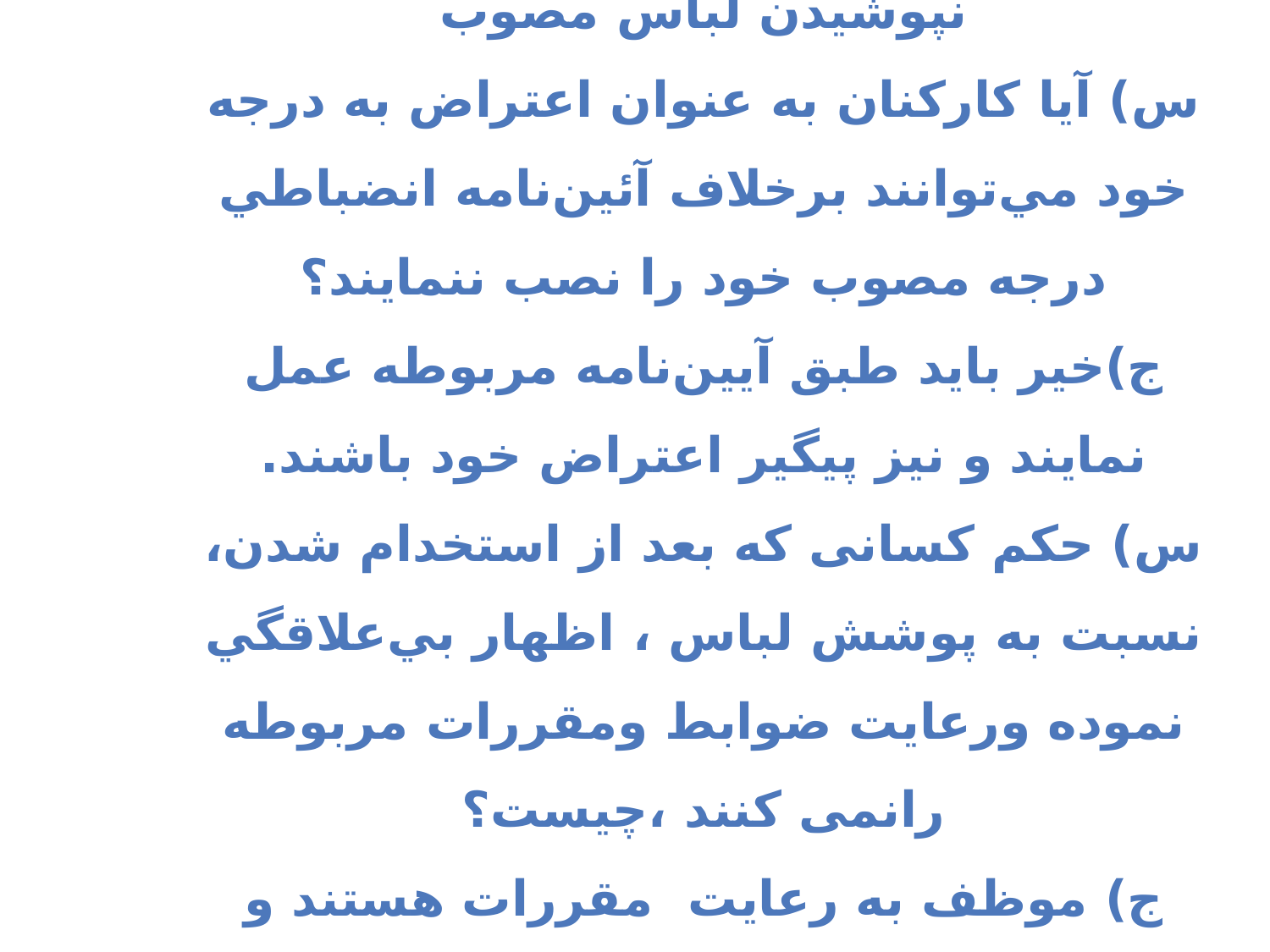

نپوشیدن لباس مصوب
س) آيا كاركنان به عنوان اعتراض به درجه خود مي‌توانند برخلاف آئين‌نامه انضباطي درجه مصوب خود را نصب ننمايند؟
ج)خير بايد طبق آيين‌نامه مربوطه عمل نمايند و نيز پيگير اعتراض خود باشند.
س) حکم کسانی که بعد از استخدام شدن، نسبت به پوشش لباس ، اظهار بي‌علاقگي نموده ورعایت ضوابط ومقررات مربوطه رانمی کنند ،چیست؟
ج) موظف به رعایت  مقررات هستند و تخلف از آن جايز نيست.